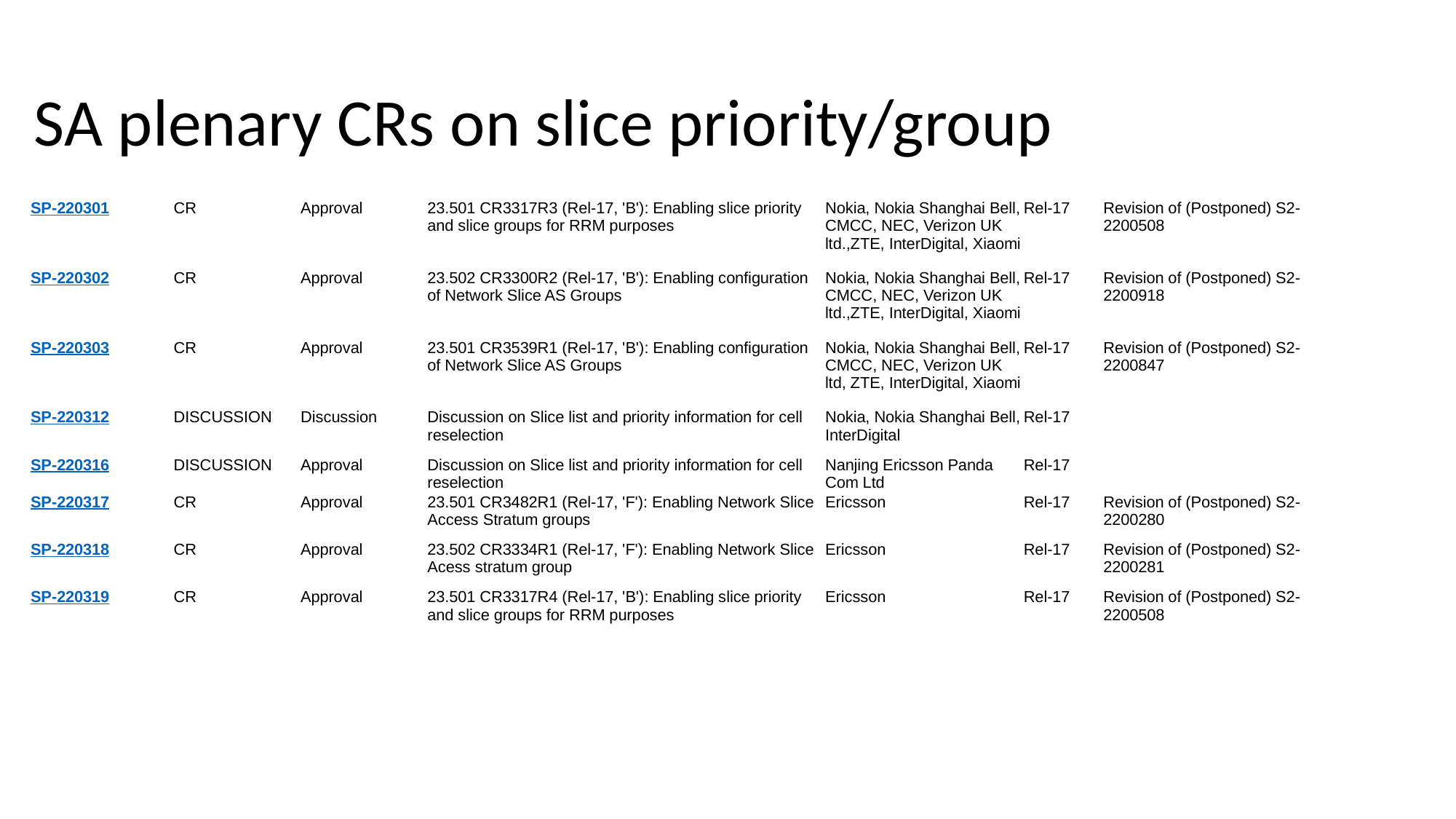

# SA plenary CRs on slice priority/group
| SP-220301 | CR | Approval | 23.501 CR3317R3 (Rel-17, 'B'): Enabling slice priority and slice groups for RRM purposes | Nokia, Nokia Shanghai Bell, CMCC, NEC, Verizon UK ltd.,ZTE, InterDigital, Xiaomi | Rel-17 | Revision of (Postponed) S2-2200508 |
| --- | --- | --- | --- | --- | --- | --- |
| SP-220302 | CR | Approval | 23.502 CR3300R2 (Rel-17, 'B'): Enabling configuration of Network Slice AS Groups | Nokia, Nokia Shanghai Bell, CMCC, NEC, Verizon UK ltd.,ZTE, InterDigital, Xiaomi | Rel-17 | Revision of (Postponed) S2-2200918 |
| SP-220303 | CR | Approval | 23.501 CR3539R1 (Rel-17, 'B'): Enabling configuration of Network Slice AS Groups | Nokia, Nokia Shanghai Bell, CMCC, NEC, Verizon UK ltd, ZTE, InterDigital, Xiaomi | Rel-17 | Revision of (Postponed) S2-2200847 |
| SP-220312 | DISCUSSION | Discussion | Discussion on Slice list and priority information for cell reselection | Nokia, Nokia Shanghai Bell, InterDigital | Rel-17 |  |
| SP-220316 | DISCUSSION | Approval | Discussion on Slice list and priority information for cell reselection | Nanjing Ericsson Panda Com Ltd | Rel-17 |  |
| SP-220317 | CR | Approval | 23.501 CR3482R1 (Rel-17, 'F'): Enabling Network Slice Access Stratum groups | Ericsson | Rel-17 | Revision of (Postponed) S2-2200280 |
| SP-220318 | CR | Approval | 23.502 CR3334R1 (Rel-17, 'F'): Enabling Network Slice Acess stratum group | Ericsson | Rel-17 | Revision of (Postponed) S2-2200281 |
| SP-220319 | CR | Approval | 23.501 CR3317R4 (Rel-17, 'B'): Enabling slice priority and slice groups for RRM purposes | Ericsson | Rel-17 | Revision of (Postponed) S2-2200508 |